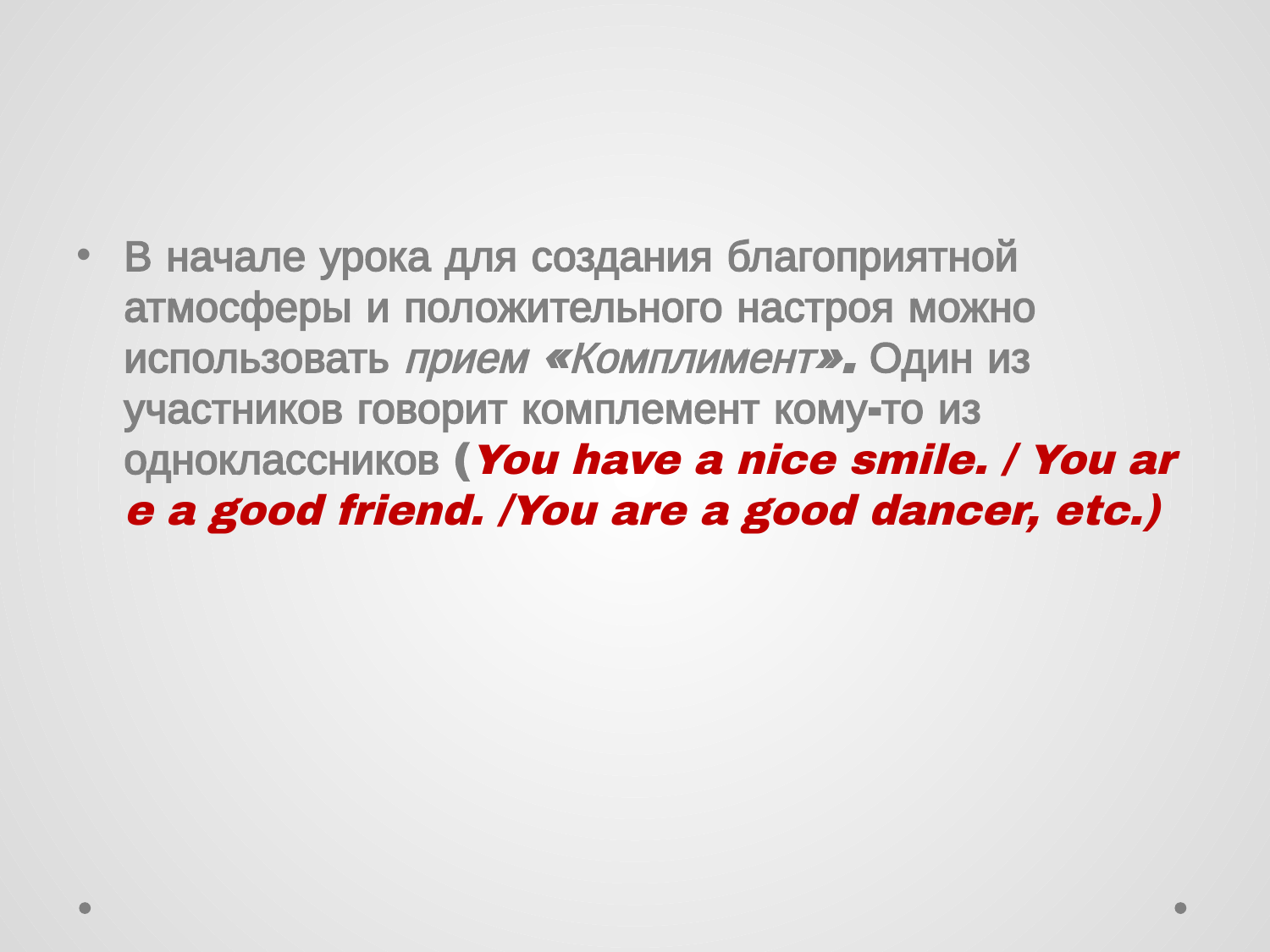

#
В начале урока для создания благоприятной атмосферы и положительного настроя можно использовать прием «Комплимент». Один из участников говорит комплемент кому-то из одноклассников (You have a nice smile. / You are a good friend. /You are a good dancer, etc.)